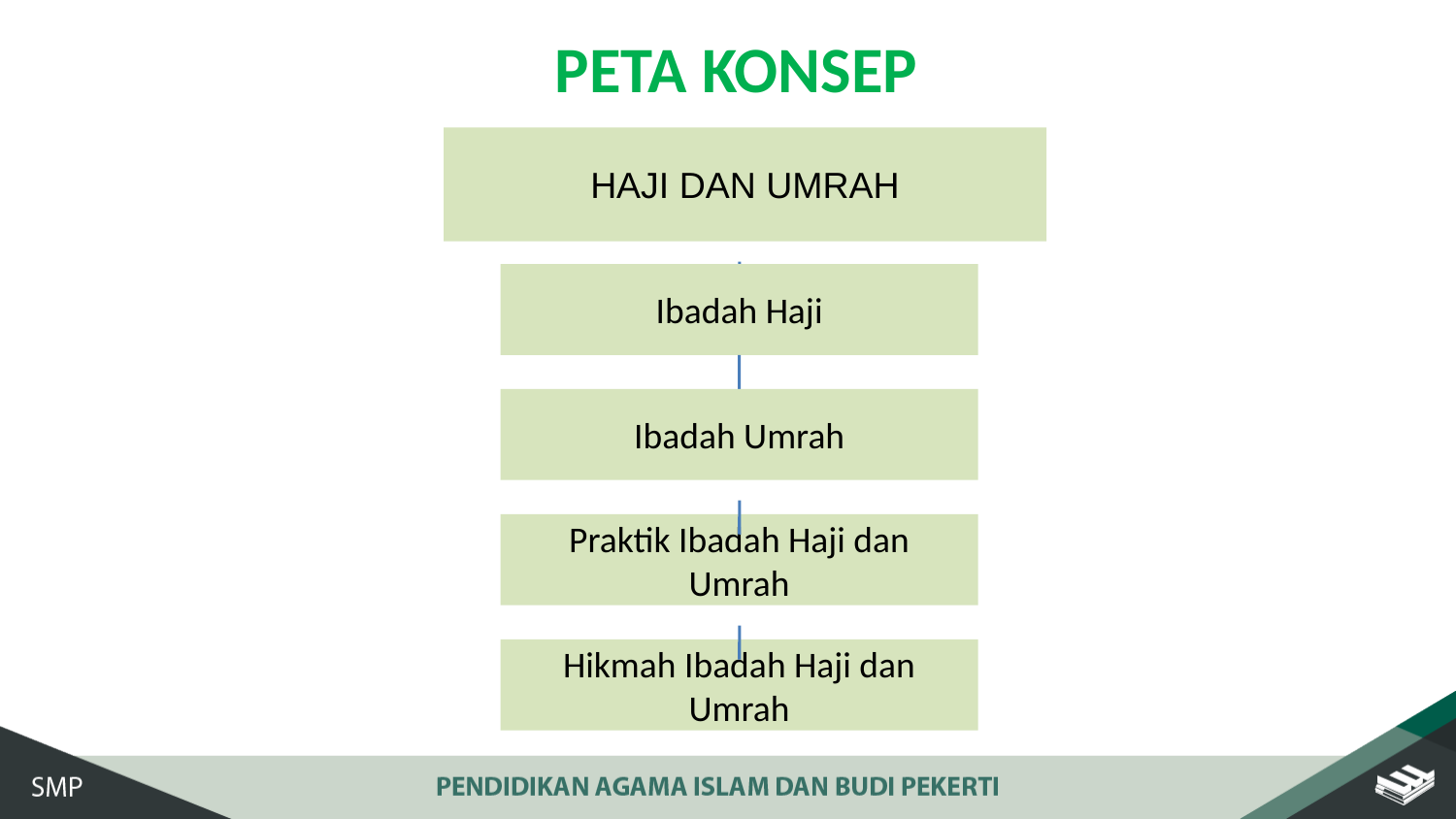

PETA KONSEP

HAJI DAN UMRAH
Ibadah Haji
Ibadah Umrah
Praktik Ibadah Haji dan Umrah
Hikmah Ibadah Haji dan Umrah